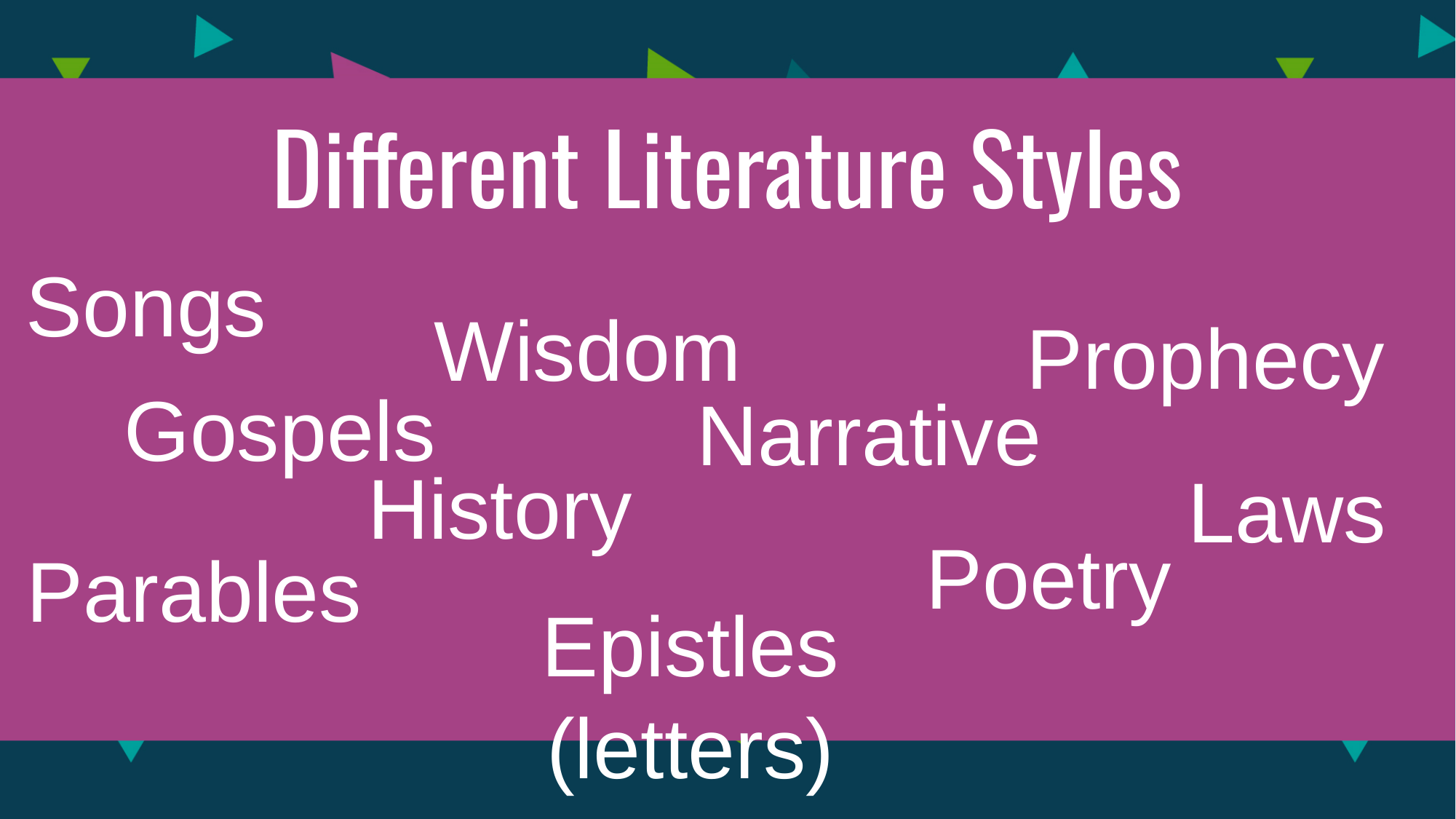

Different Literature Styles
Songs
Wisdom
Prophecy
Gospels
Narrative
History
Laws
Poetry
Parables
Epistles (letters)